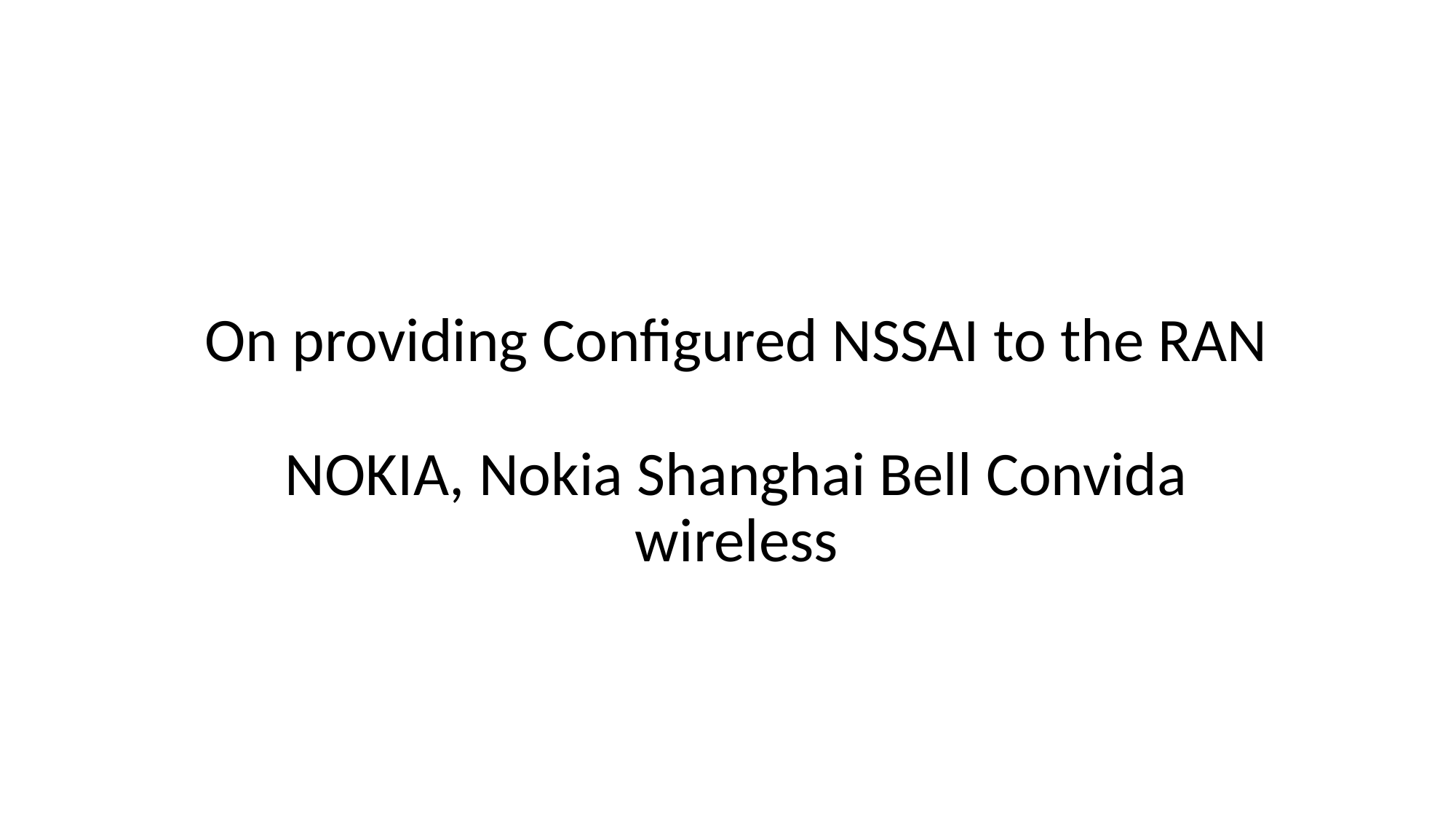

# On providing Configured NSSAI to the RAN NOKIA, Nokia Shanghai Bell Convida wireless